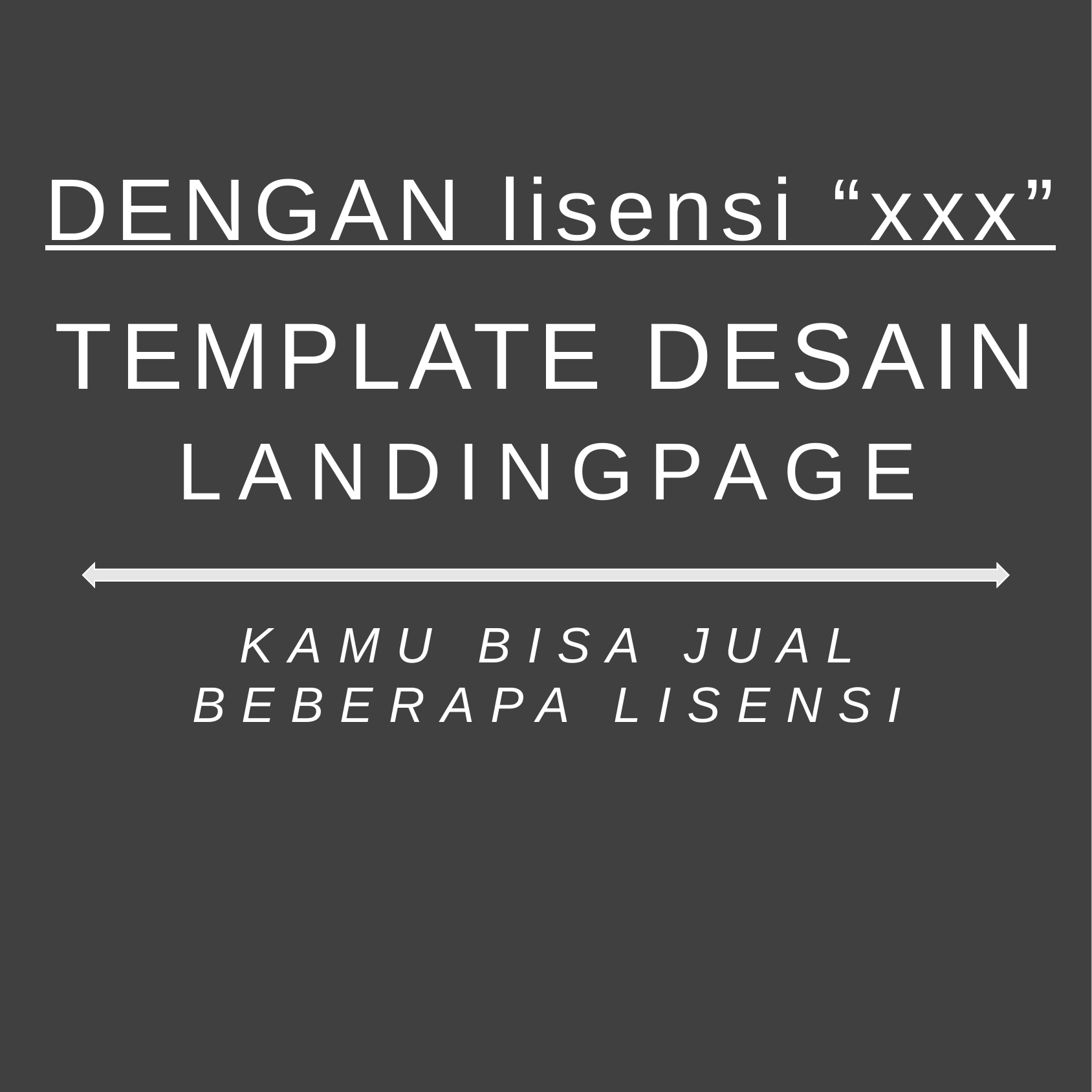

DENGAN lisensi “xxx”
TEMPLATE DESAIN
LANDINGPAGE

KAMU BISA JUAL
BEBERAPA LISENSI